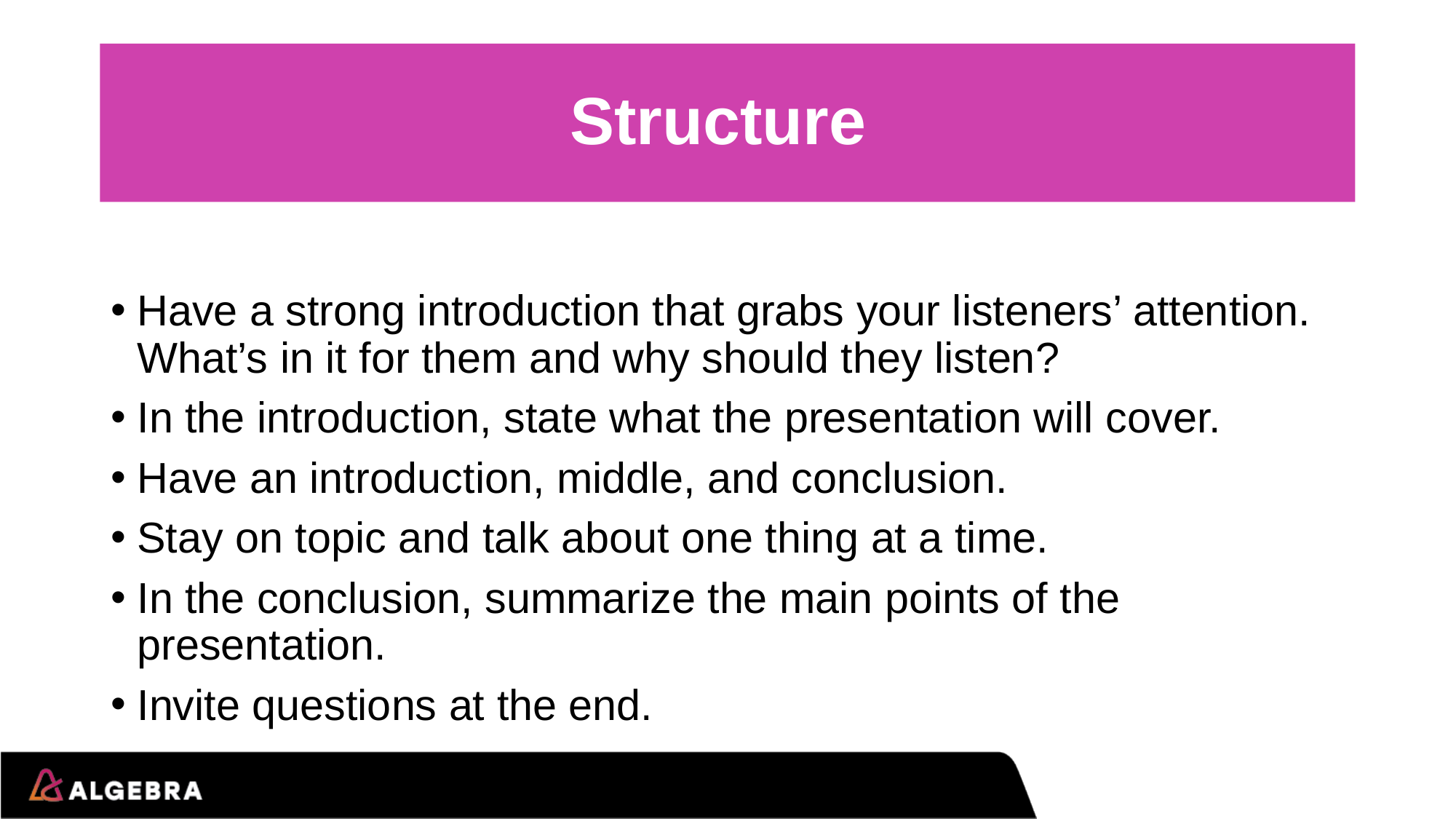

# Structure

Have a strong introduction that grabs your listeners’ attention. What’s in it for them and why should they listen?
In the introduction, state what the presentation will cover.
Have an introduction, middle, and conclusion.
Stay on topic and talk about one thing at a time.
In the conclusion, summarize the main points of the presentation.
Invite questions at the end.